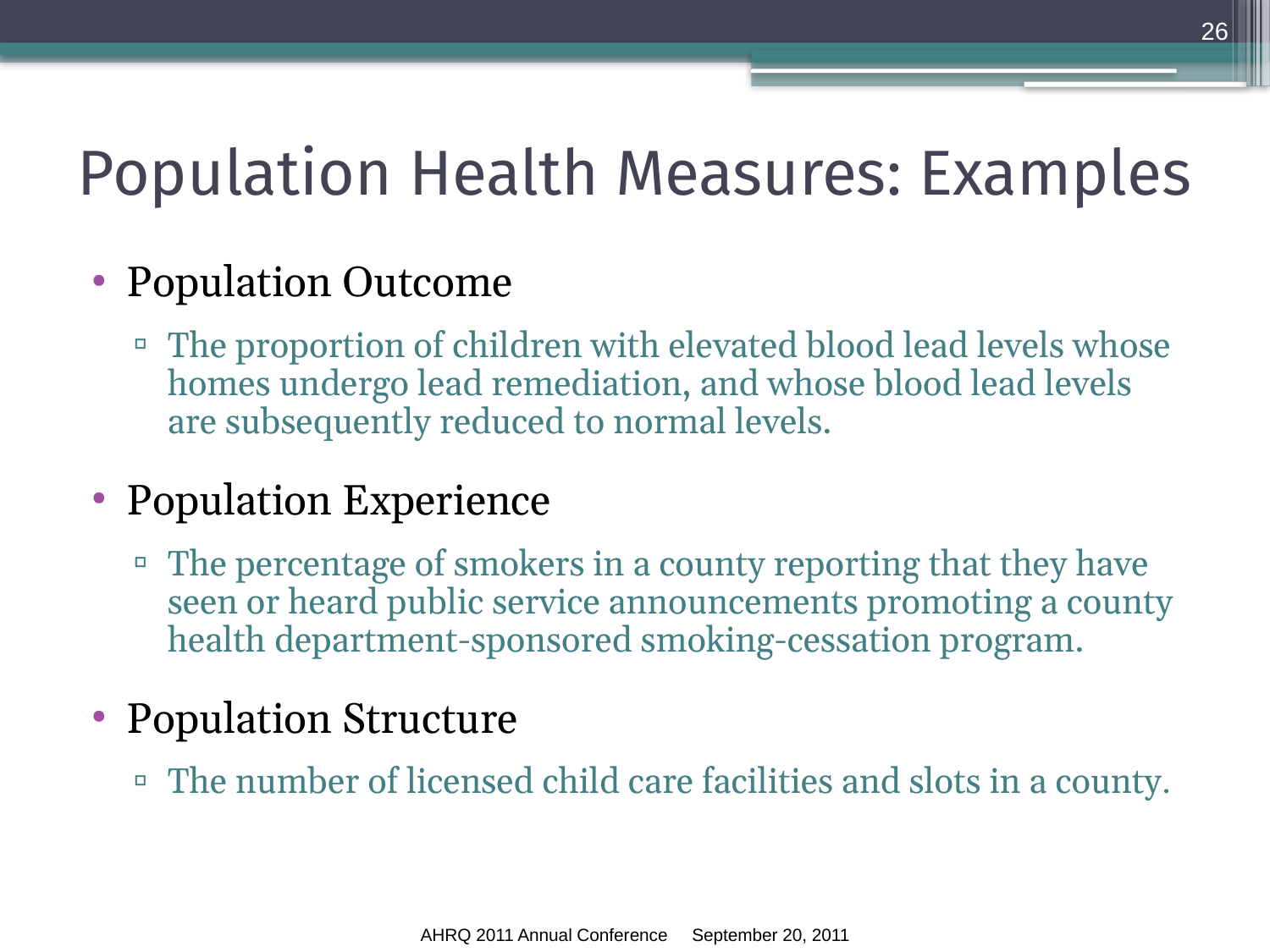

26
# Population Health Measures: Examples
Population Outcome
The proportion of children with elevated blood lead levels whose homes undergo lead remediation, and whose blood lead levels are subsequently reduced to normal levels.
Population Experience
The percentage of smokers in a county reporting that they have seen or heard public service announcements promoting a county health department-sponsored smoking-cessation program.
Population Structure
The number of licensed child care facilities and slots in a county.